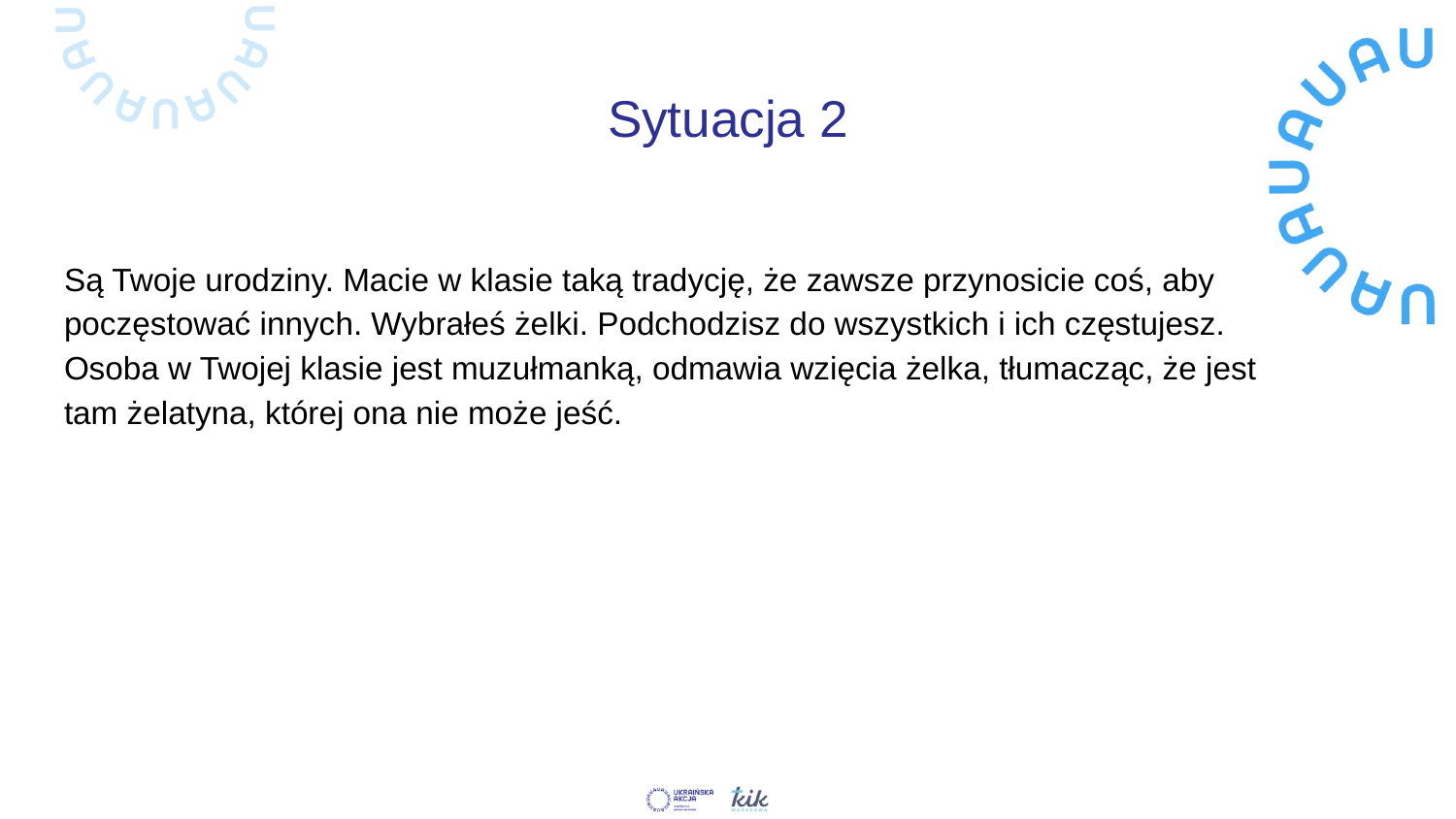

# Sytuacja 2
Są Twoje urodziny. Macie w klasie taką tradycję, że zawsze przynosicie coś, aby poczęstować innych. Wybrałeś żelki. Podchodzisz do wszystkich i ich częstujesz. Osoba w Twojej klasie jest muzułmanką, odmawia wzięcia żelka, tłumacząc, że jest tam żelatyna, której ona nie może jeść.